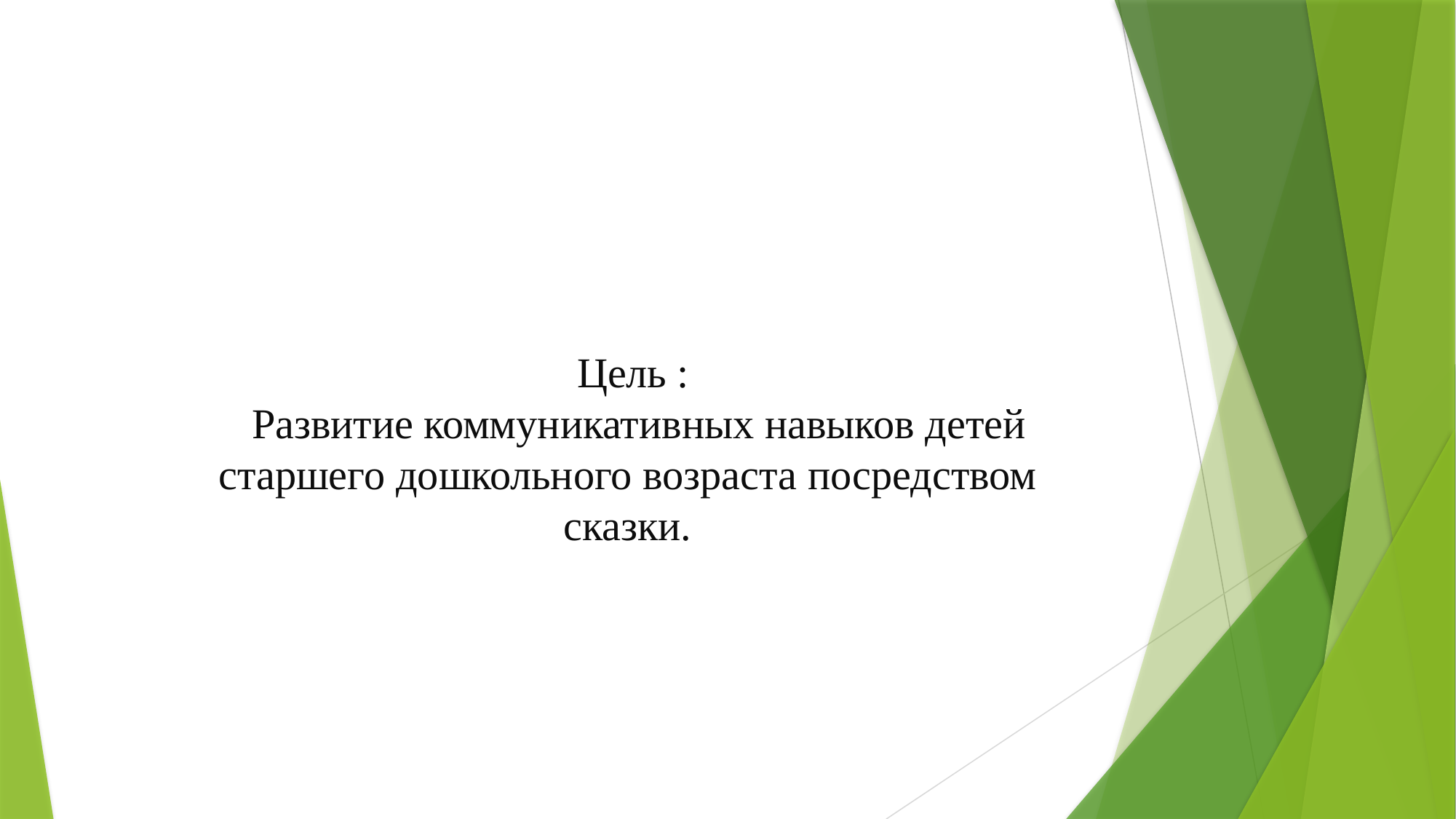

Цель :
  Развитие коммуникативных навыков детей старшего дошкольного возраста посредством сказки.